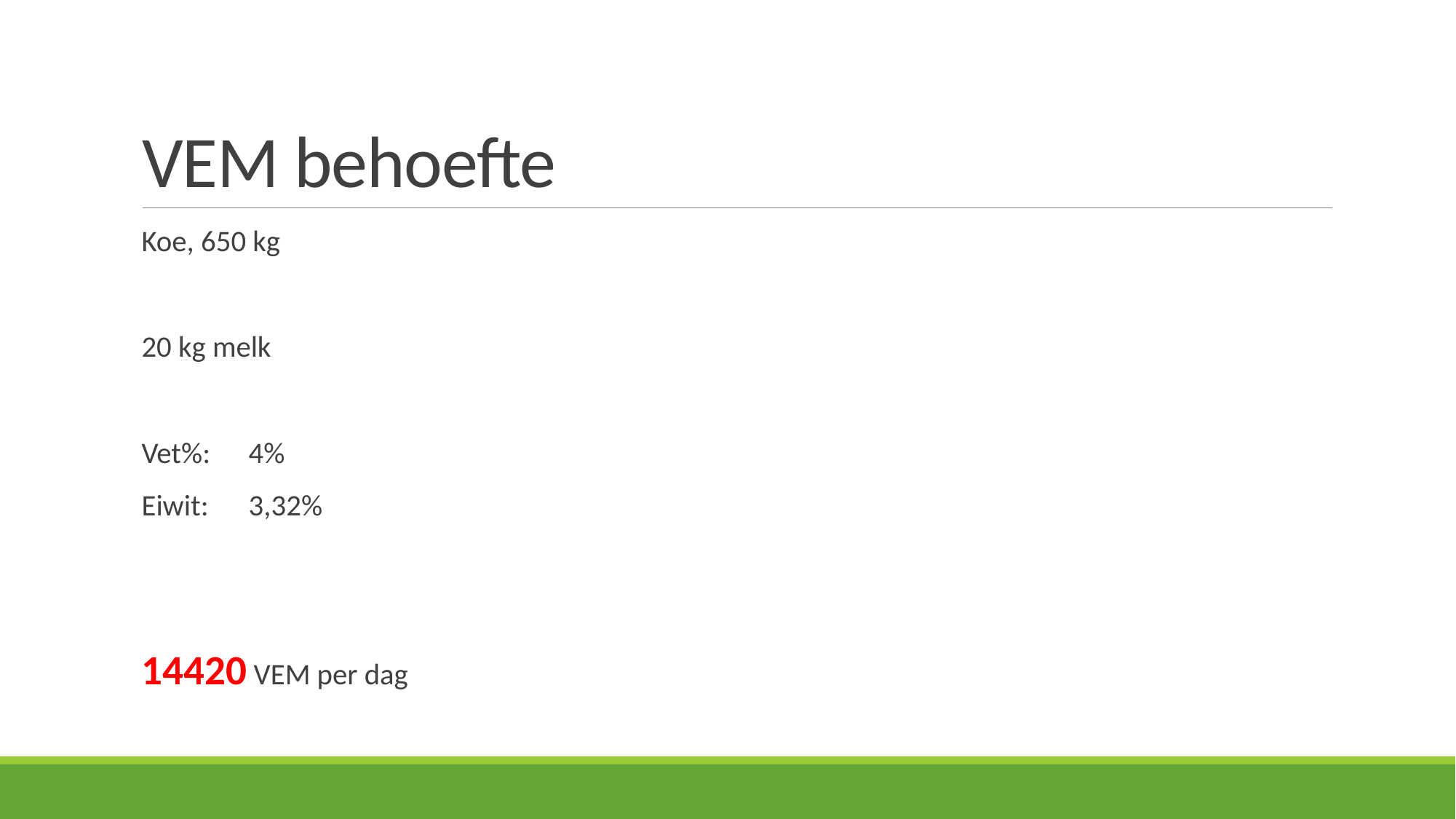

# VEM behoefte
Koe, 650 kg

20 kg melk

Vet%:	4%
Eiwit:	3,32%

14420 VEM per dag